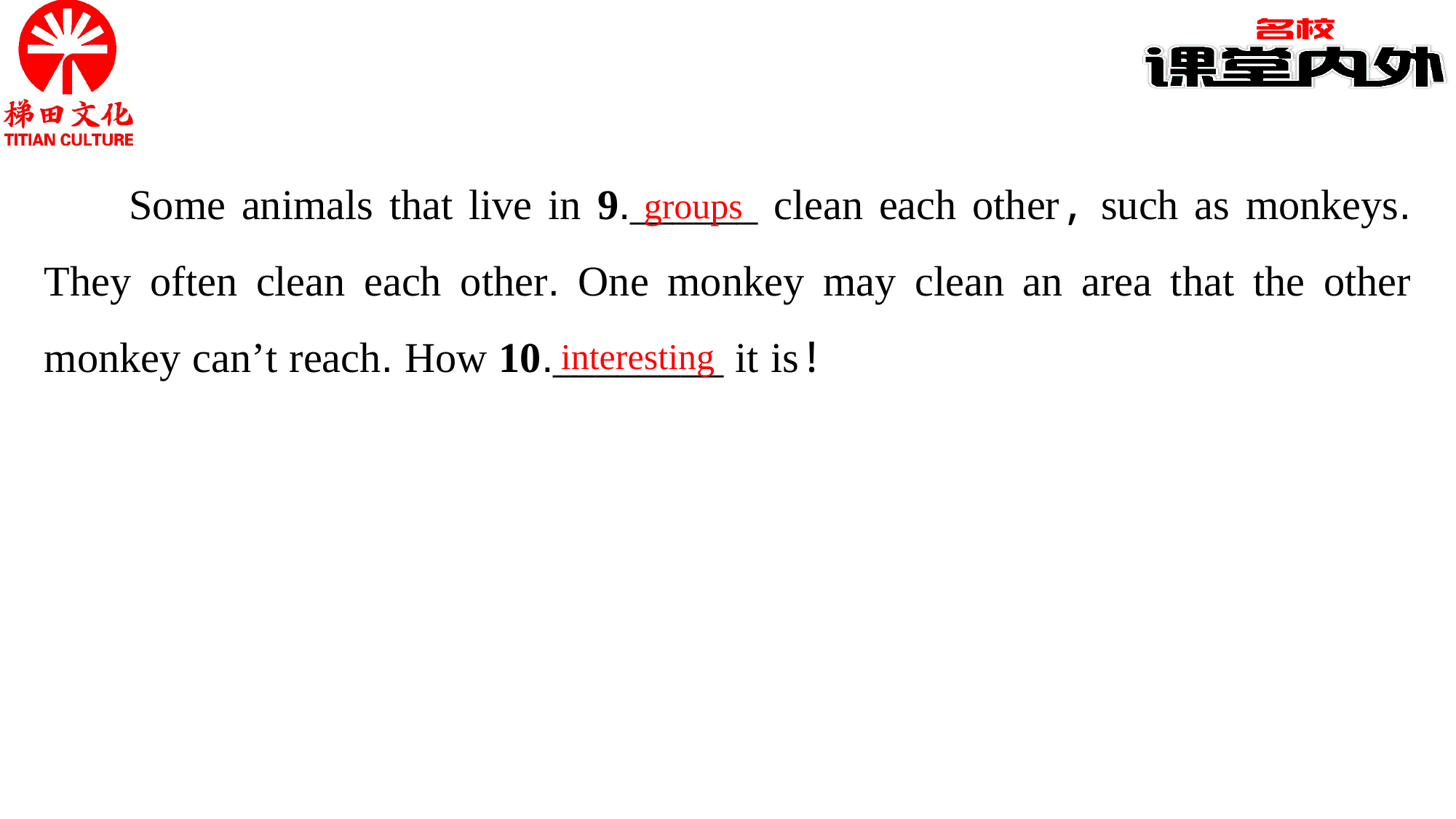

Some animals that live in 9.______ clean each other, such as monkeys. They often clean each other. One monkey may clean an area that the other monkey can’t reach. How 10.________ it is!
groups
interesting